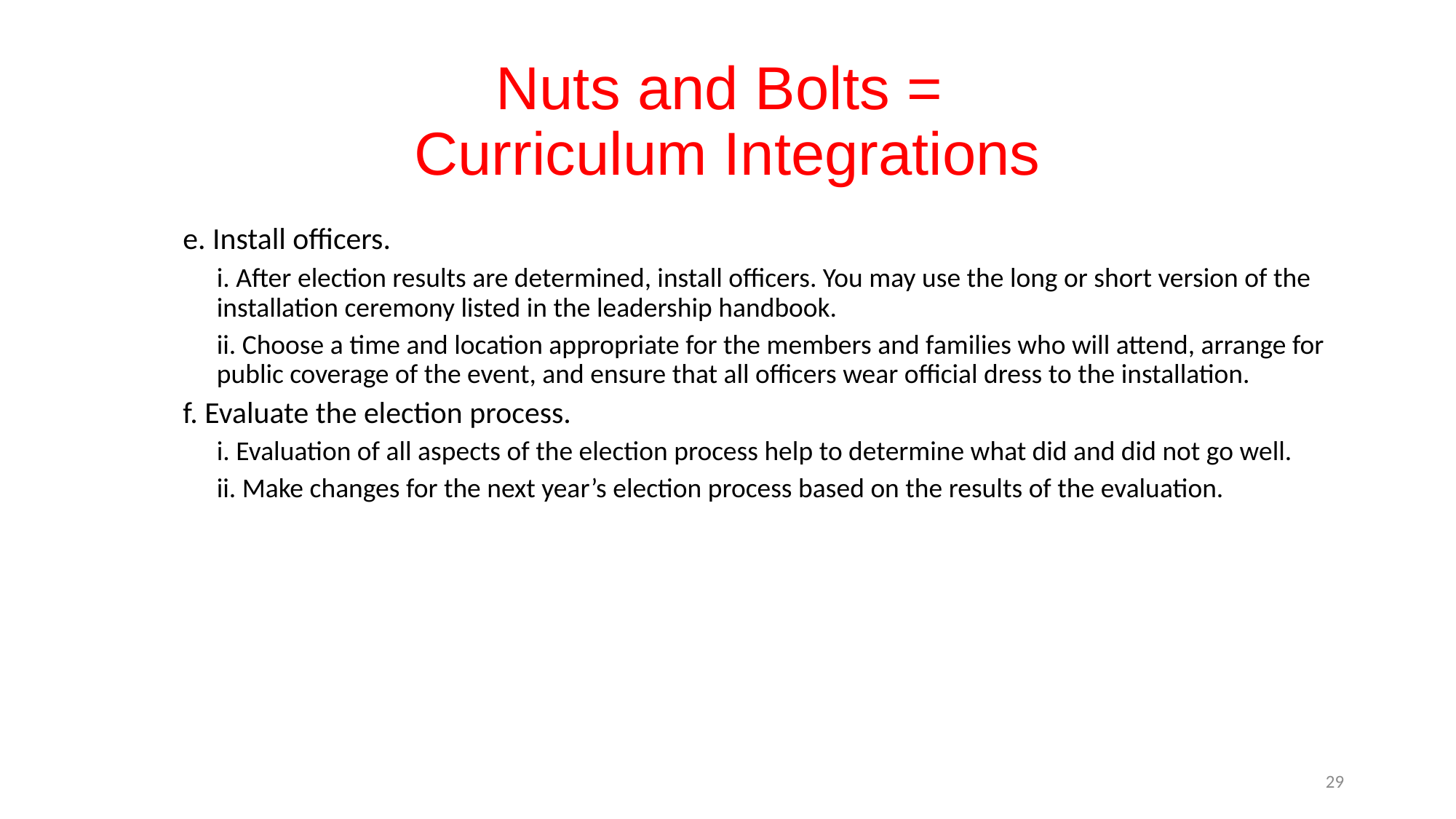

# Nuts and Bolts = Curriculum Integrations
e. Install officers.
i. After election results are determined, install officers. You may use the long or short version of the installation ceremony listed in the leadership handbook.
ii. Choose a time and location appropriate for the members and families who will attend, arrange for public coverage of the event, and ensure that all officers wear official dress to the installation.
f. Evaluate the election process.
i. Evaluation of all aspects of the election process help to determine what did and did not go well.
ii. Make changes for the next year’s election process based on the results of the evaluation.
29